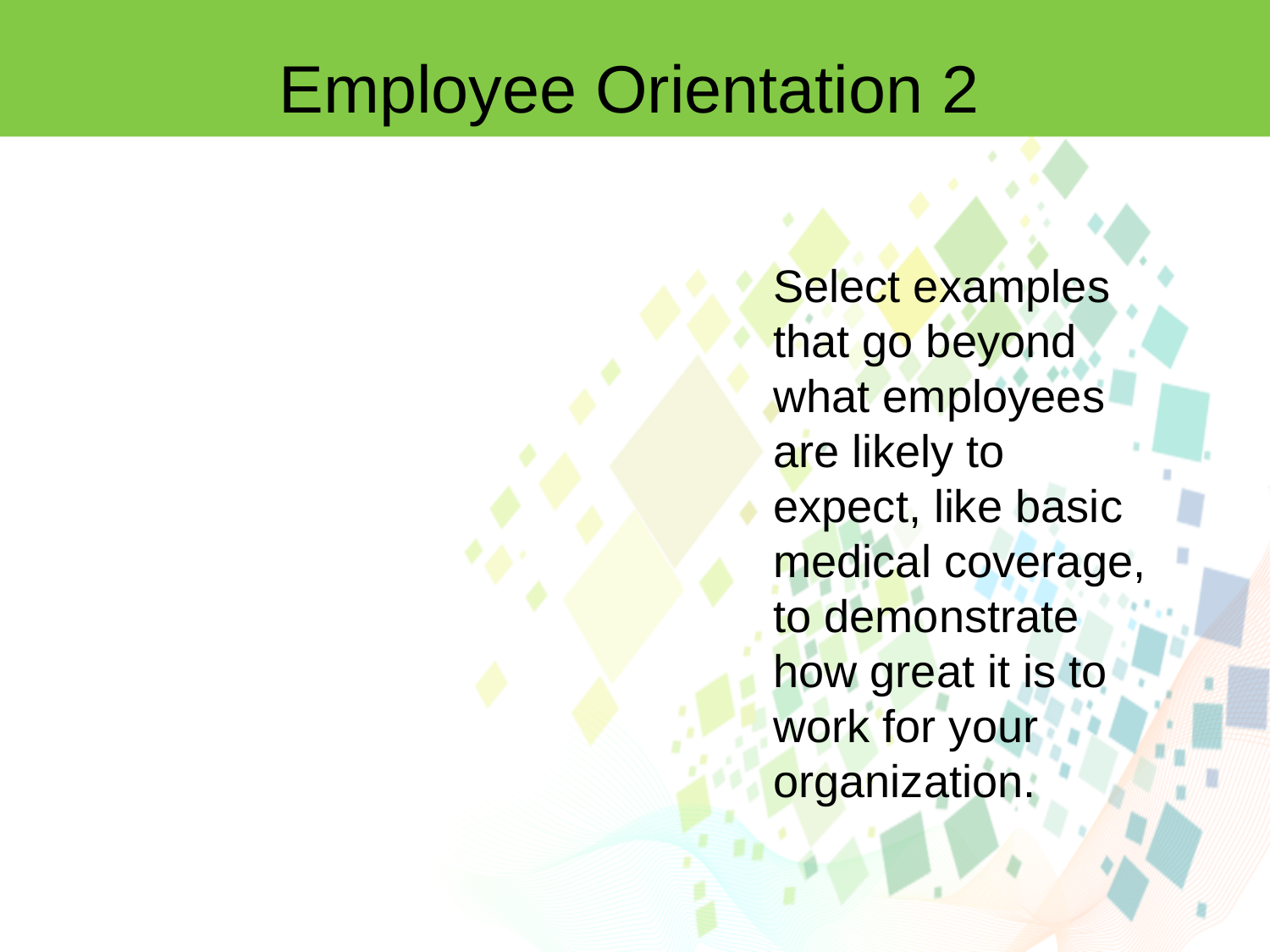

Employee Orientation 2
Select examples that go beyond what employees are likely to
expect, like basic medical coverage, to demonstrate how great it is to work for your
organization.